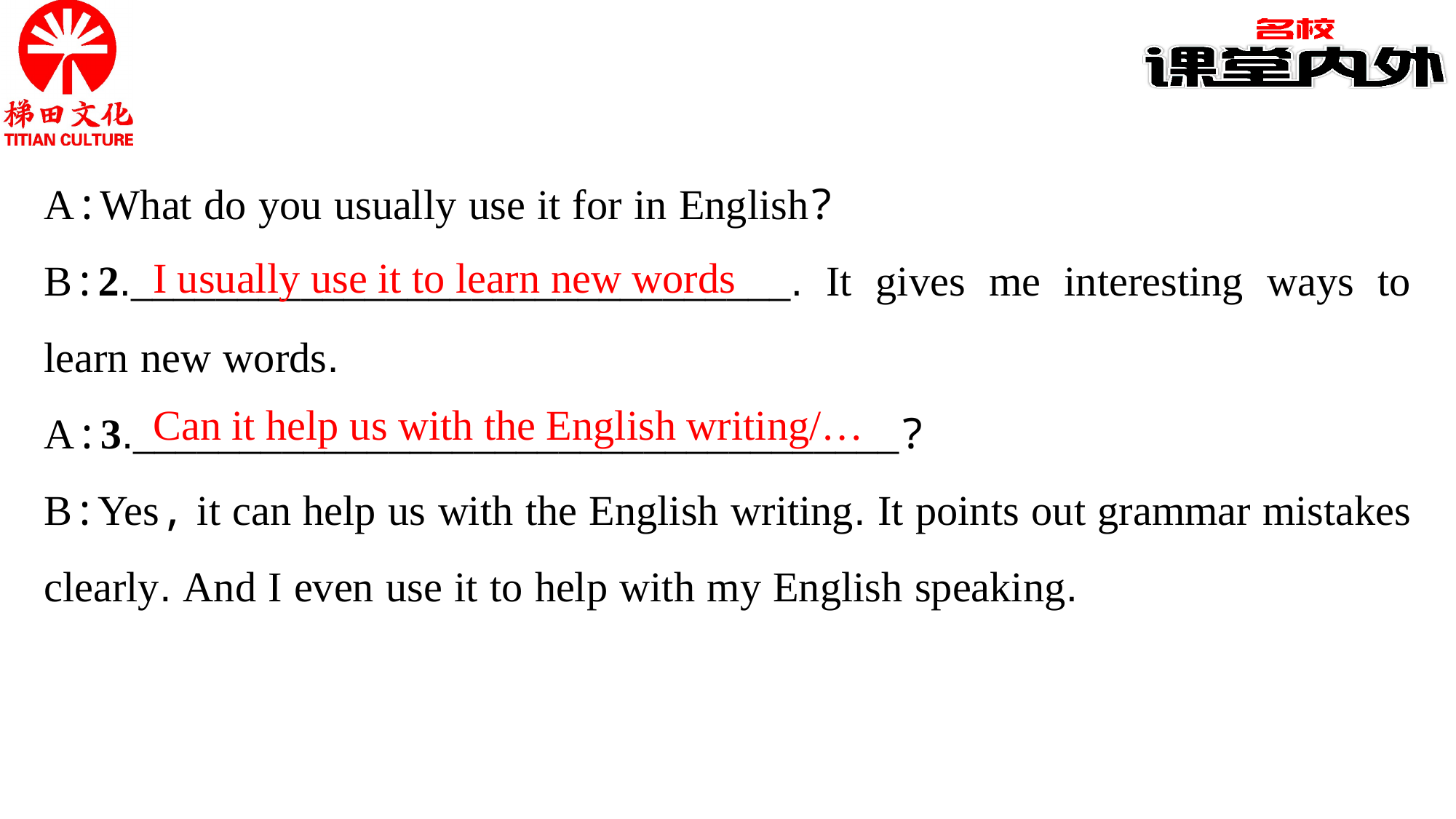

A:What do you usually use it for in English?
B:2._______________________________. It gives me interesting ways to learn new words.
A:3.____________________________________?
B:Yes, it can help us with the English writing. It points out grammar mistakes clearly. And I even use it to help with my English speaking.
I usually use it to learn new words
Can it help us with the English writing/…